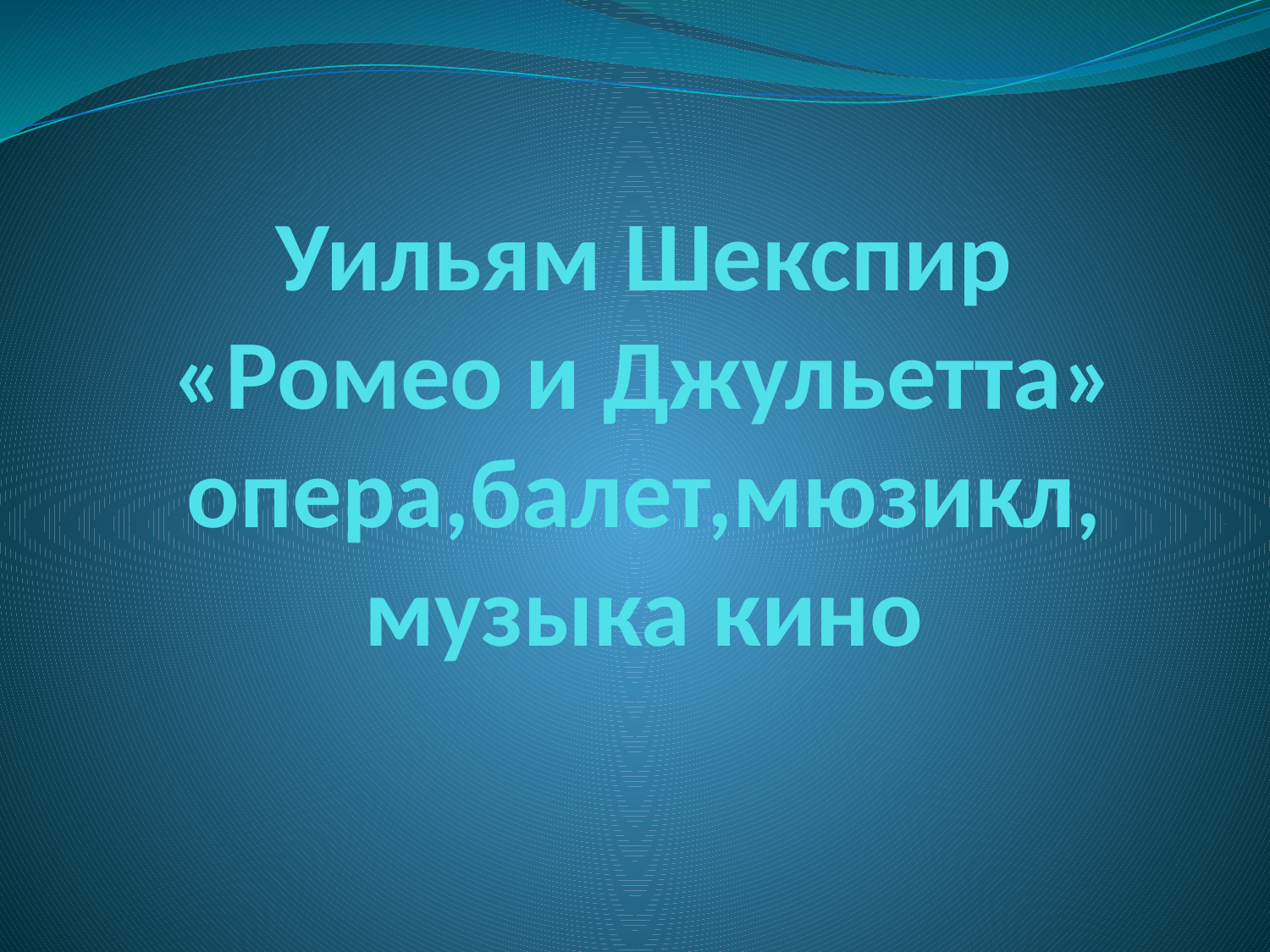

# Уильям Шекспир «Ромео и Джульетта» опера,балет,мюзикл, музыка кино